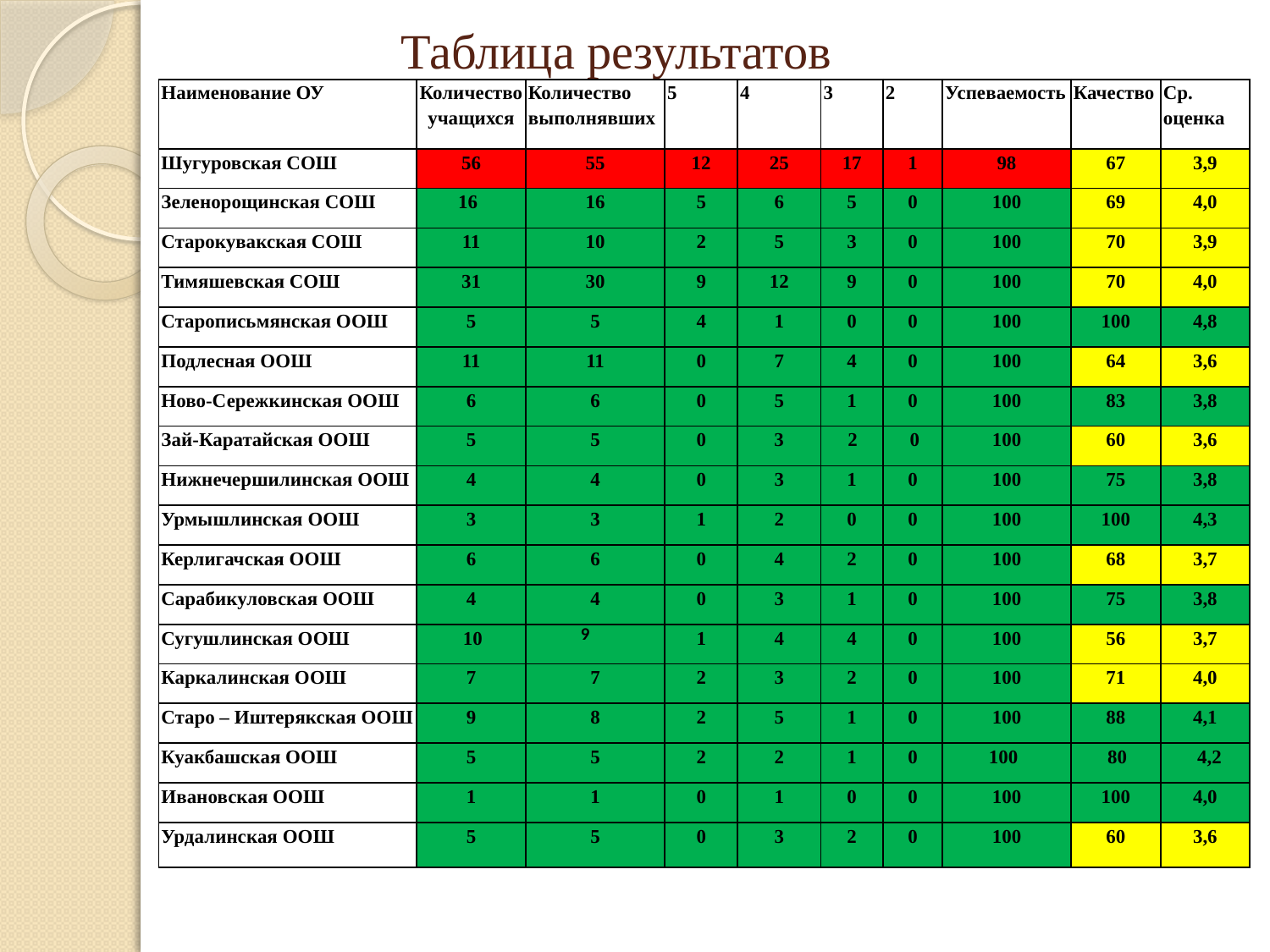

# Таблица результатов
| Наименование ОУ | Количество учащихся | Количество выполнявших | 5 | 4 | 3 | 2 | Успеваемость | Качество | Ср. оценка |
| --- | --- | --- | --- | --- | --- | --- | --- | --- | --- |
| Шугуровская СОШ | 56 | 55 | 12 | 25 | 17 | 1 | 98 | 67 | 3,9 |
| Зеленорощинская СОШ | 16 | 16 | 5 | 6 | 5 | 0 | 100 | 69 | 4,0 |
| Старокувакская СОШ | 11 | 10 | 2 | 5 | 3 | 0 | 100 | 70 | 3,9 |
| Тимяшевская СОШ | 31 | 30 | 9 | 12 | 9 | 0 | 100 | 70 | 4,0 |
| Старописьмянская ООШ | 5 | 5 | 4 | 1 | 0 | 0 | 100 | 100 | 4,8 |
| Подлесная ООШ | 11 | 11 | 0 | 7 | 4 | 0 | 100 | 64 | 3,6 |
| Ново-Сережкинская ООШ | 6 | 6 | 0 | 5 | 1 | 0 | 100 | 83 | 3,8 |
| Зай-Каратайская ООШ | 5 | 5 | 0 | 3 | 2 | 0 | 100 | 60 | 3,6 |
| Нижнечершилинская ООШ | 4 | 4 | 0 | 3 | 1 | 0 | 100 | 75 | 3,8 |
| Урмышлинская ООШ | 3 | 3 | 1 | 2 | 0 | 0 | 100 | 100 | 4,3 |
| Керлигачская ООШ | 6 | 6 | 0 | 4 | 2 | 0 | 100 | 68 | 3,7 |
| Сарабикуловская ООШ | 4 | 4 | 0 | 3 | 1 | 0 | 100 | 75 | 3,8 |
| Сугушлинская ООШ | 10 | 9 | 1 | 4 | 4 | 0 | 100 | 56 | 3,7 |
| Каркалинская ООШ | 7 | 7 | 2 | 3 | 2 | 0 | 100 | 71 | 4,0 |
| Старо – Иштерякская ООШ | 9 | 8 | 2 | 5 | 1 | 0 | 100 | 88 | 4,1 |
| Куакбашская ООШ | 5 | 5 | 2 | 2 | 1 | 0 | 100 | 80 | 4,2 |
| Ивановская ООШ | 1 | 1 | 0 | 1 | 0 | 0 | 100 | 100 | 4,0 |
| Урдалинская ООШ | 5 | 5 | 0 | 3 | 2 | 0 | 100 | 60 | 3,6 |